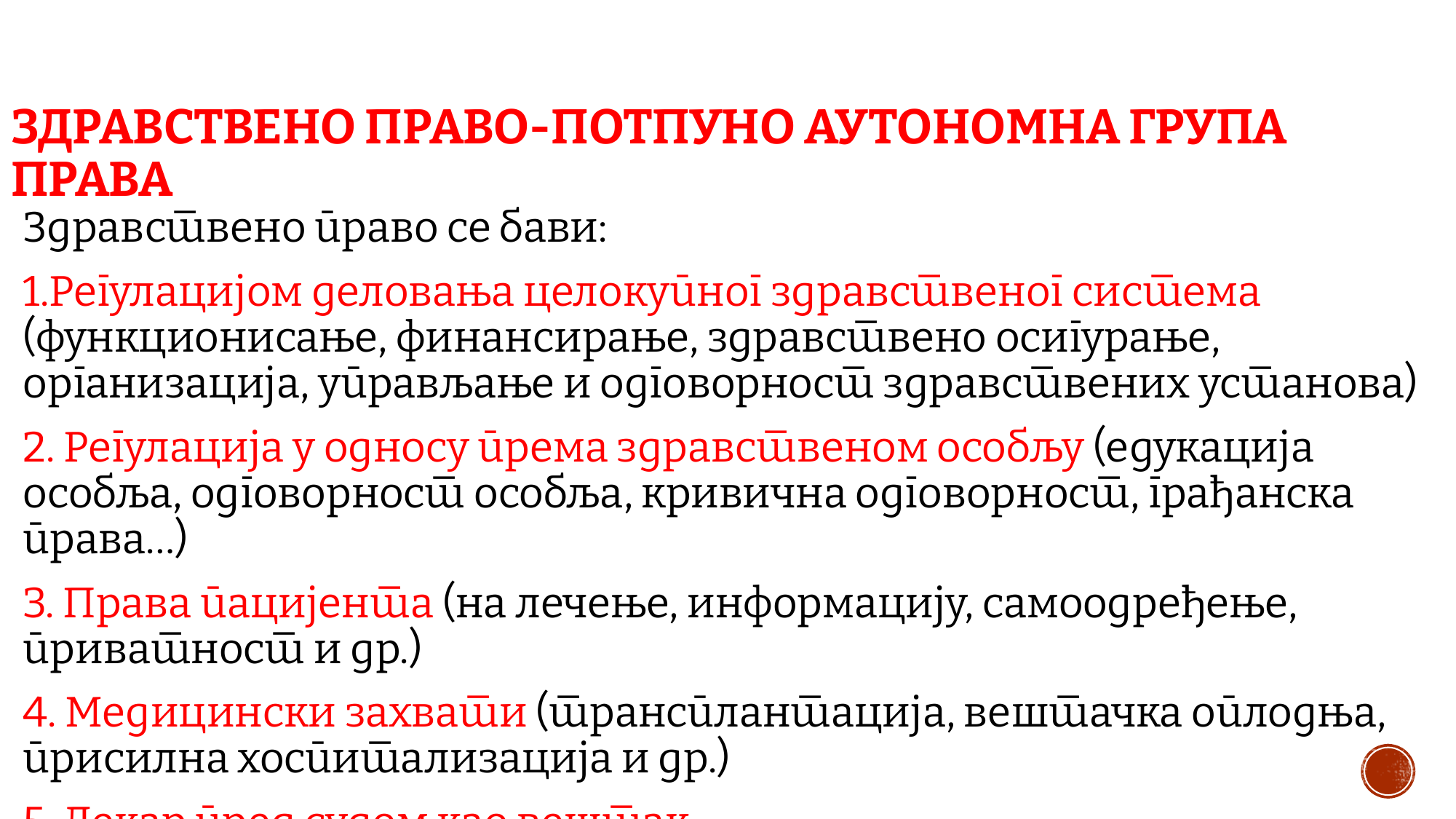

# Здравствено право-потпуно аутономна група права
Здравствено право се бави:
1.Регулацијом деловања целокупног здравственог система (функционисање, финансирање, здравствено осигурање, организација, управљање и одговорност здравствених установа)
2. Регулација у односу према здравственом особљу (едукација особља, одговорност особља, кривична одговорност, грађанска права…)
3. Права пацијента (на лечење, информацију, самоодређење, приватност и др.)
4. Медицински захвати (трансплантација, вештачка оплодња, присилна хоспитализација и др.)
5. Лекар пред судом као вештак.